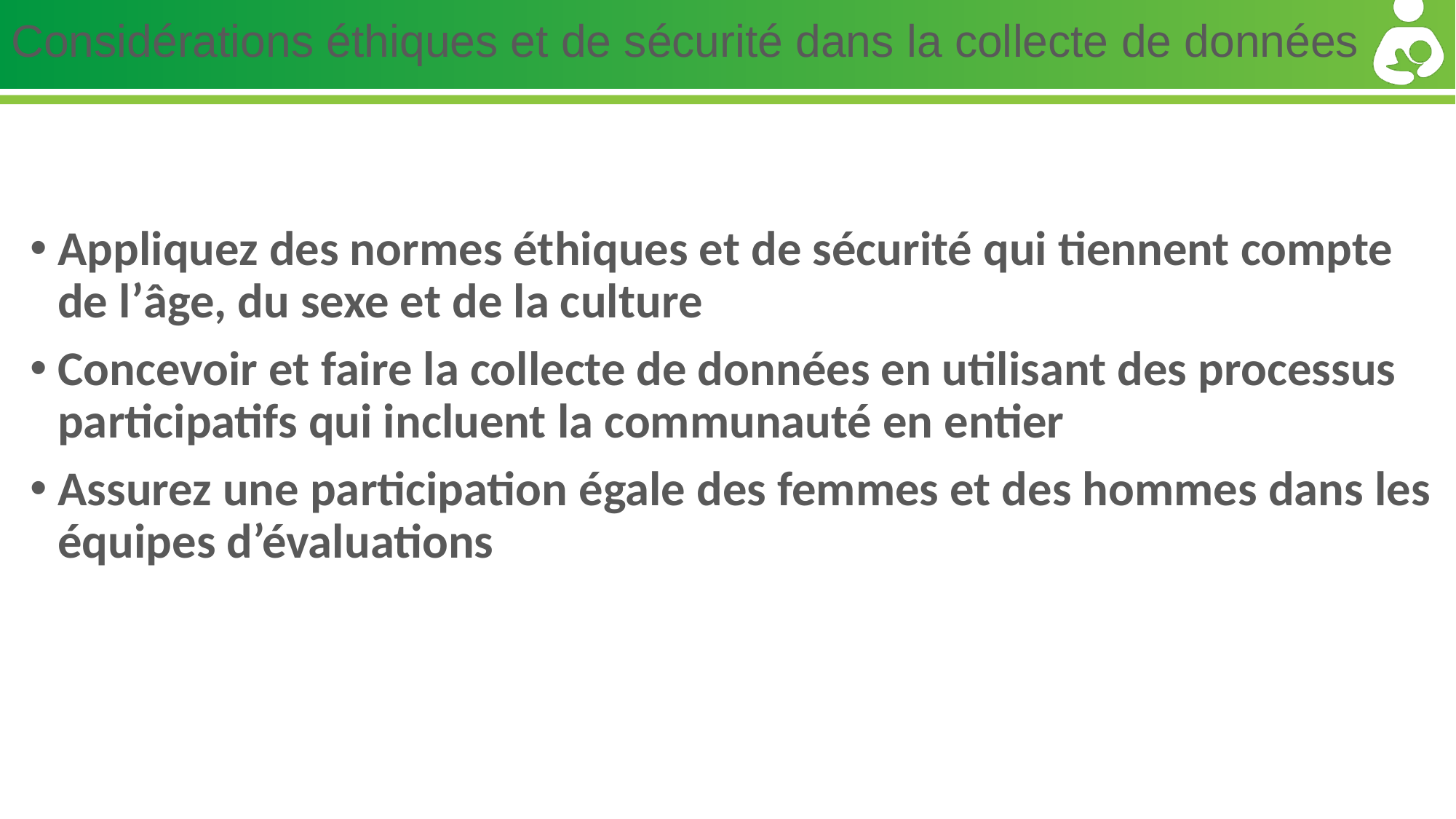

# Considérations éthiques et de sécurité dans la collecte de données
Appliquez des normes éthiques et de sécurité qui tiennent compte de l’âge, du sexe et de la culture
Concevoir et faire la collecte de données en utilisant des processus participatifs qui incluent la communauté en entier
Assurez une participation égale des femmes et des hommes dans les équipes d’évaluations